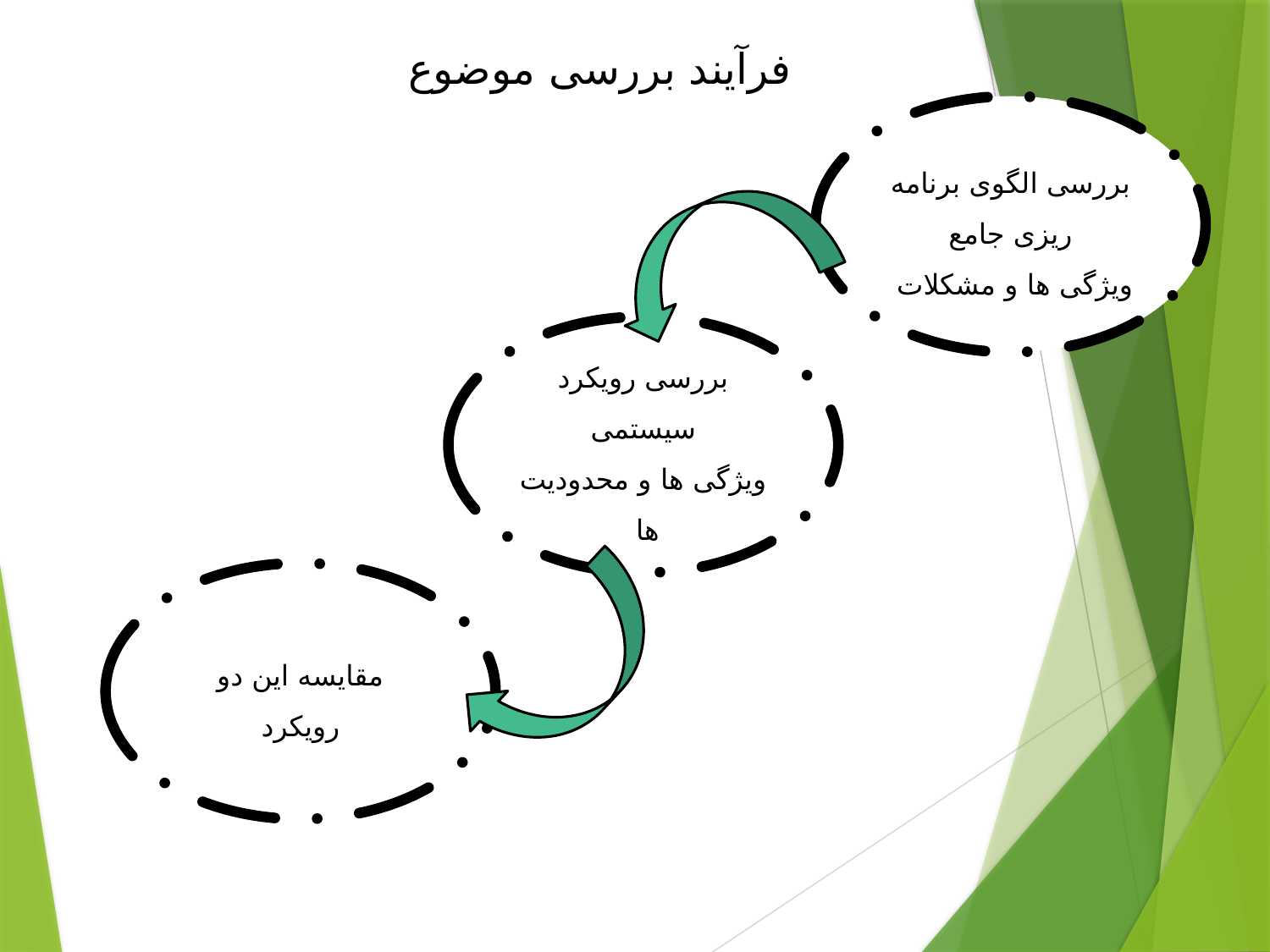

فرآیند بررسی موضوع
بررسی الگوی برنامه ریزی جامع
ویژگی ها و مشکلات

بررسی رویکرد سیستمی
ویژگی ها و محدودیت ها
مقایسه این دو رویکرد